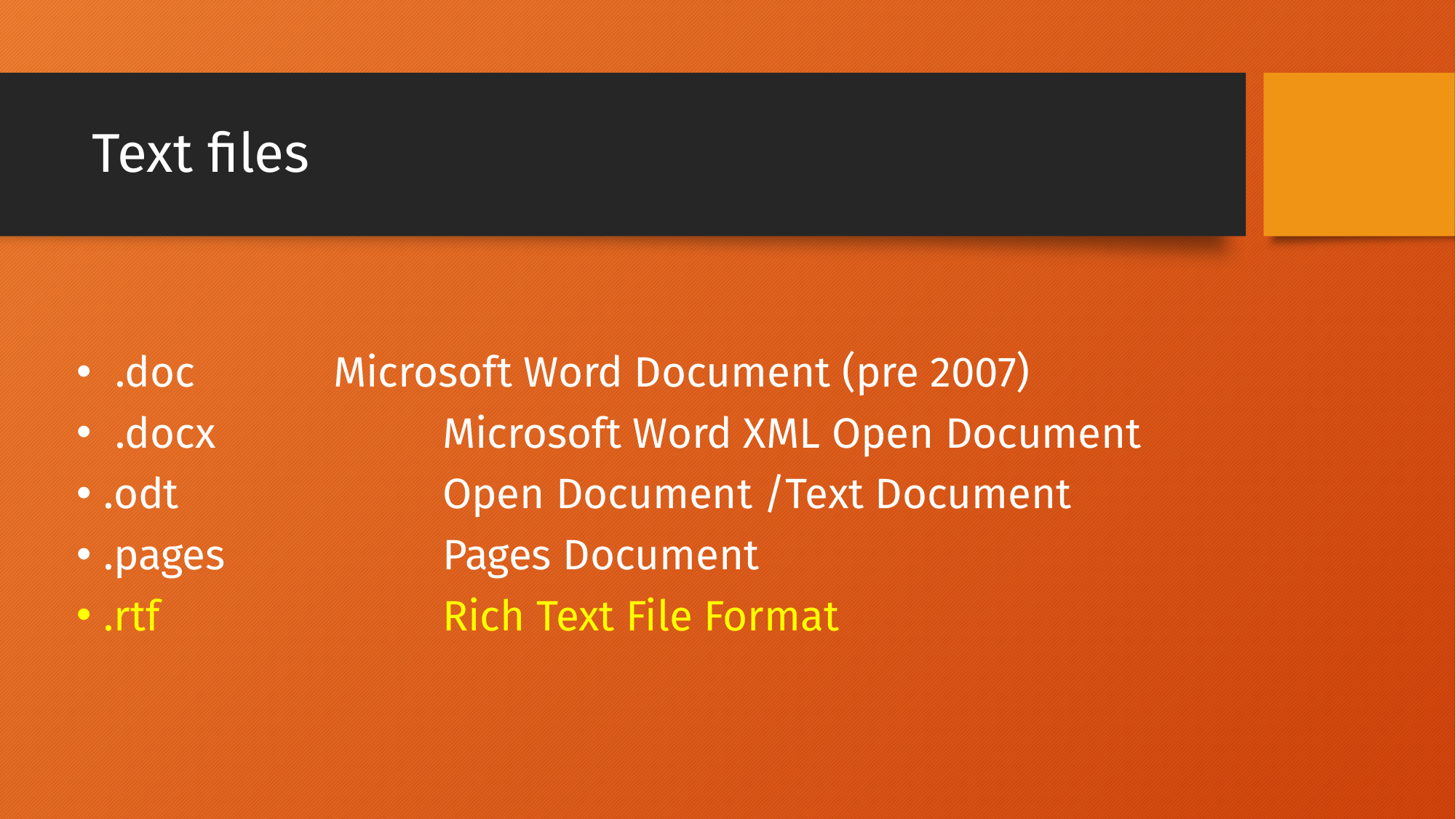

# Text files
 .doc          	 Microsoft Word Document (pre 2007)
 .docx		 Microsoft Word XML Open Document
.odt			 Open Document /Text Document
.pages		 Pages Document
.rtf			 Rich Text File Format